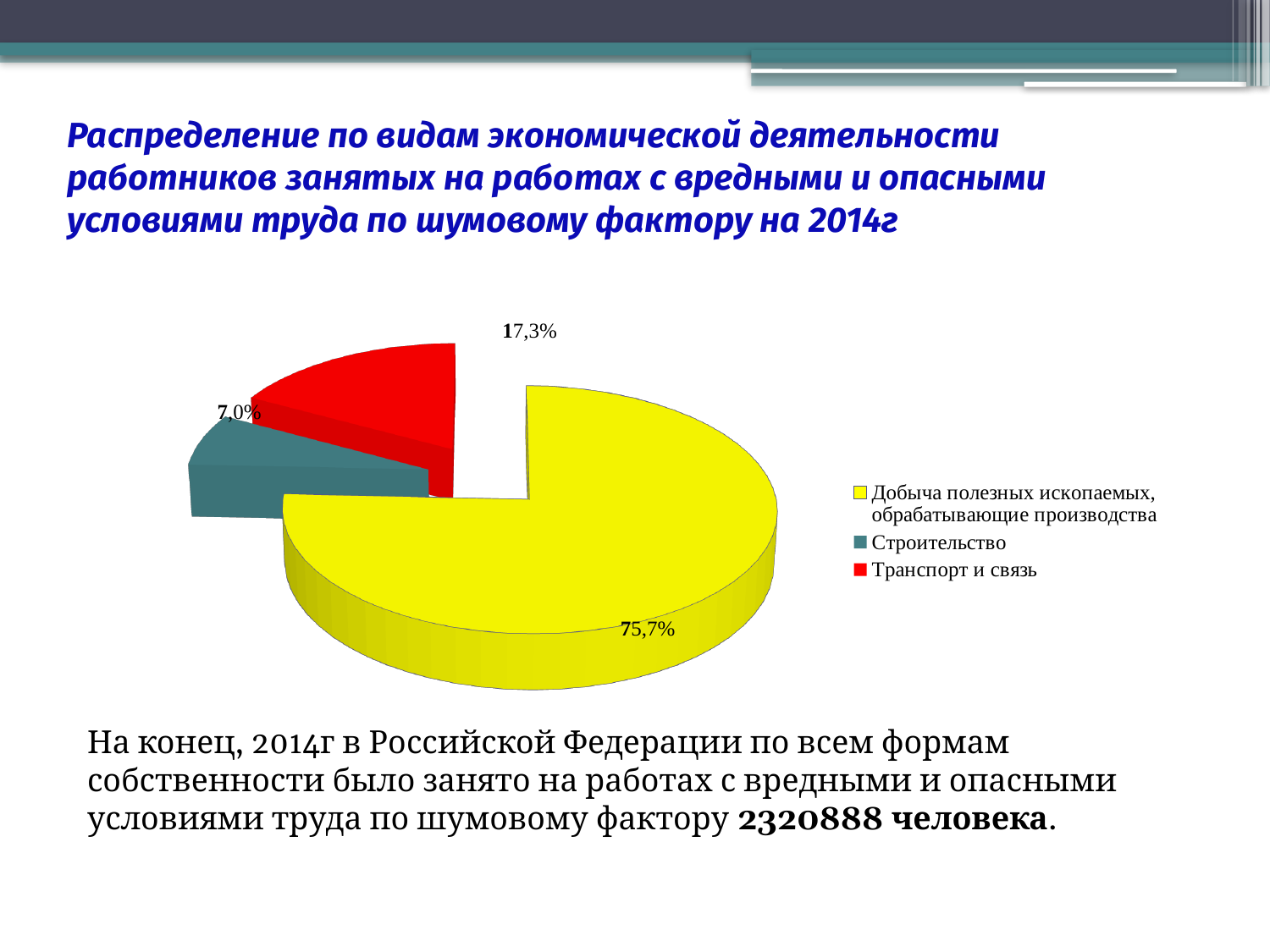

Распределение по видам экономической деятельности работников занятых на работах с вредными и опасными условиями труда по шумовому фактору на 2014г

[unsupported chart]

На конец, 2014г в Российской Федерации по всем формам собственности было занято на работах с вредными и опасными условиями труда по шумовому фактору 2320888 человека.